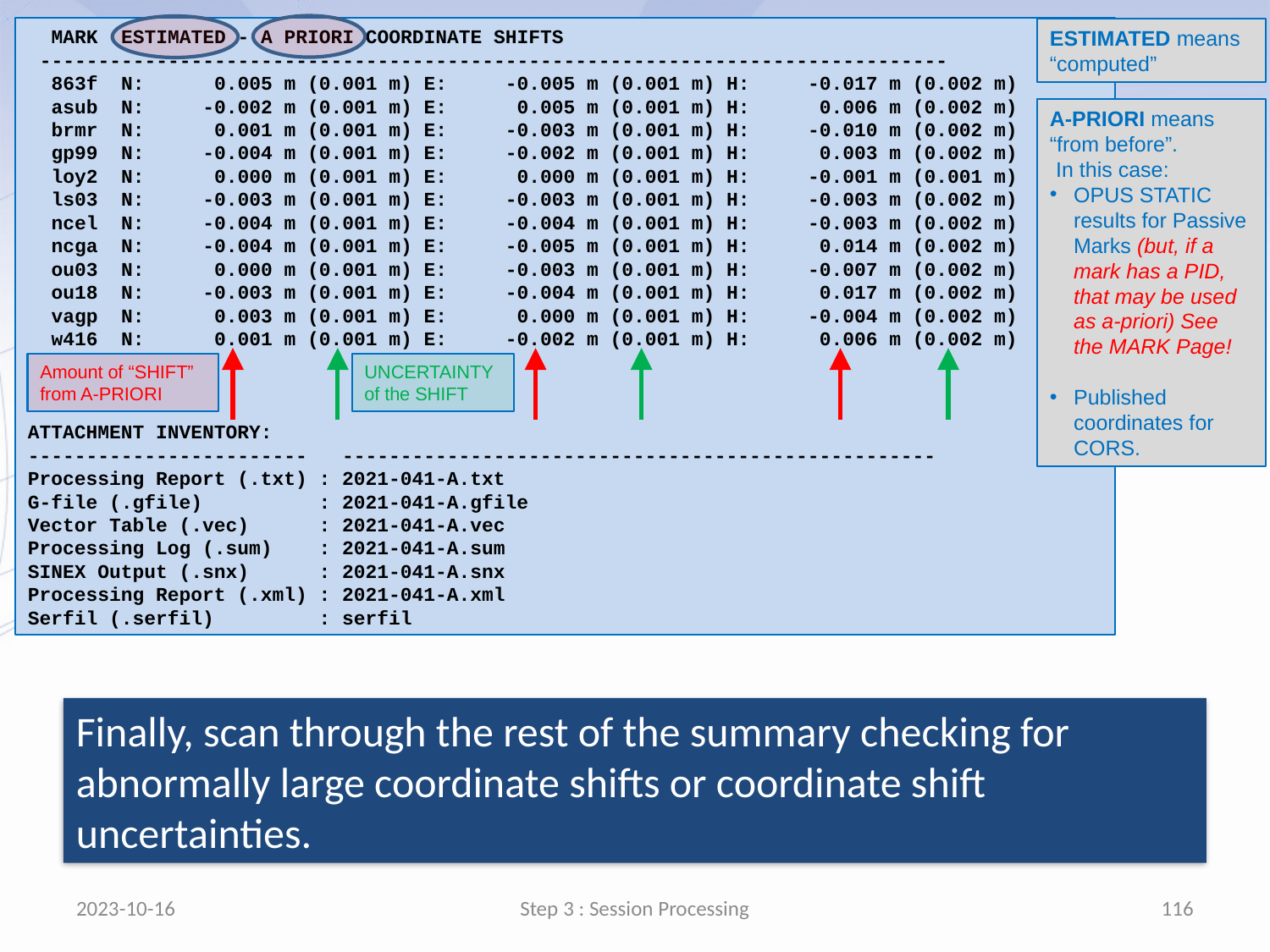

MARK  ESTIMATED - A PRIORI COORDINATE SHIFTS
 ------------------------------------------------------------------------------
  863f  N:      0.005 m (0.001 m) E:     -0.005 m (0.001 m) H:     -0.017 m (0.002 m)
  asub  N:     -0.002 m (0.001 m) E:      0.005 m (0.001 m) H:      0.006 m (0.002 m)
  brmr  N:      0.001 m (0.001 m) E:     -0.003 m (0.001 m) H:     -0.010 m (0.002 m)
  gp99  N:     -0.004 m (0.001 m) E:     -0.002 m (0.001 m) H:      0.003 m (0.002 m)
  loy2  N:      0.000 m (0.001 m) E:      0.000 m (0.001 m) H:     -0.001 m (0.001 m)
  ls03  N:     -0.003 m (0.001 m) E:     -0.003 m (0.001 m) H:     -0.003 m (0.002 m)
  ncel  N:     -0.004 m (0.001 m) E:     -0.004 m (0.001 m) H:     -0.003 m (0.002 m)
  ncga  N:     -0.004 m (0.001 m) E:     -0.005 m (0.001 m) H:      0.014 m (0.002 m)
  ou03  N:      0.000 m (0.001 m) E:     -0.003 m (0.001 m) H:     -0.007 m (0.002 m)
  ou18  N:     -0.003 m (0.001 m) E:     -0.004 m (0.001 m) H:      0.017 m (0.002 m)
  vagp  N:      0.003 m (0.001 m) E:      0.000 m (0.001 m) H:     -0.004 m (0.002 m)
  w416  N:      0.001 m (0.001 m) E:     -0.002 m (0.001 m) H:      0.006 m (0.002 m)

ATTACHMENT INVENTORY:
------------------------   ---------------------------------------------------
Processing Report (.txt) : 2021-041-A.txt
G-file (.gfile)          : 2021-041-A.gfile
Vector Table (.vec)      : 2021-041-A.vec
Processing Log (.sum)    : 2021-041-A.sum
SINEX Output (.snx)      : 2021-041-A.snx
Processing Report (.xml) : 2021-041-A.xml
Serfil (.serfil)         : serfil
ESTIMATED means “computed”
A-PRIORI means “from before”.
 In this case:
OPUS STATIC results for Passive Marks (but, if a mark has a PID, that may be used as a-priori) See the MARK Page!

Published coordinates for CORS.
Amount of “SHIFT” from A-PRIORI
UNCERTAINTY of the SHIFT
Finally, scan through the rest of the summary checking for abnormally large coordinate shifts or coordinate shift uncertainties.
2023-10-16
Step 3 : Session Processing
116